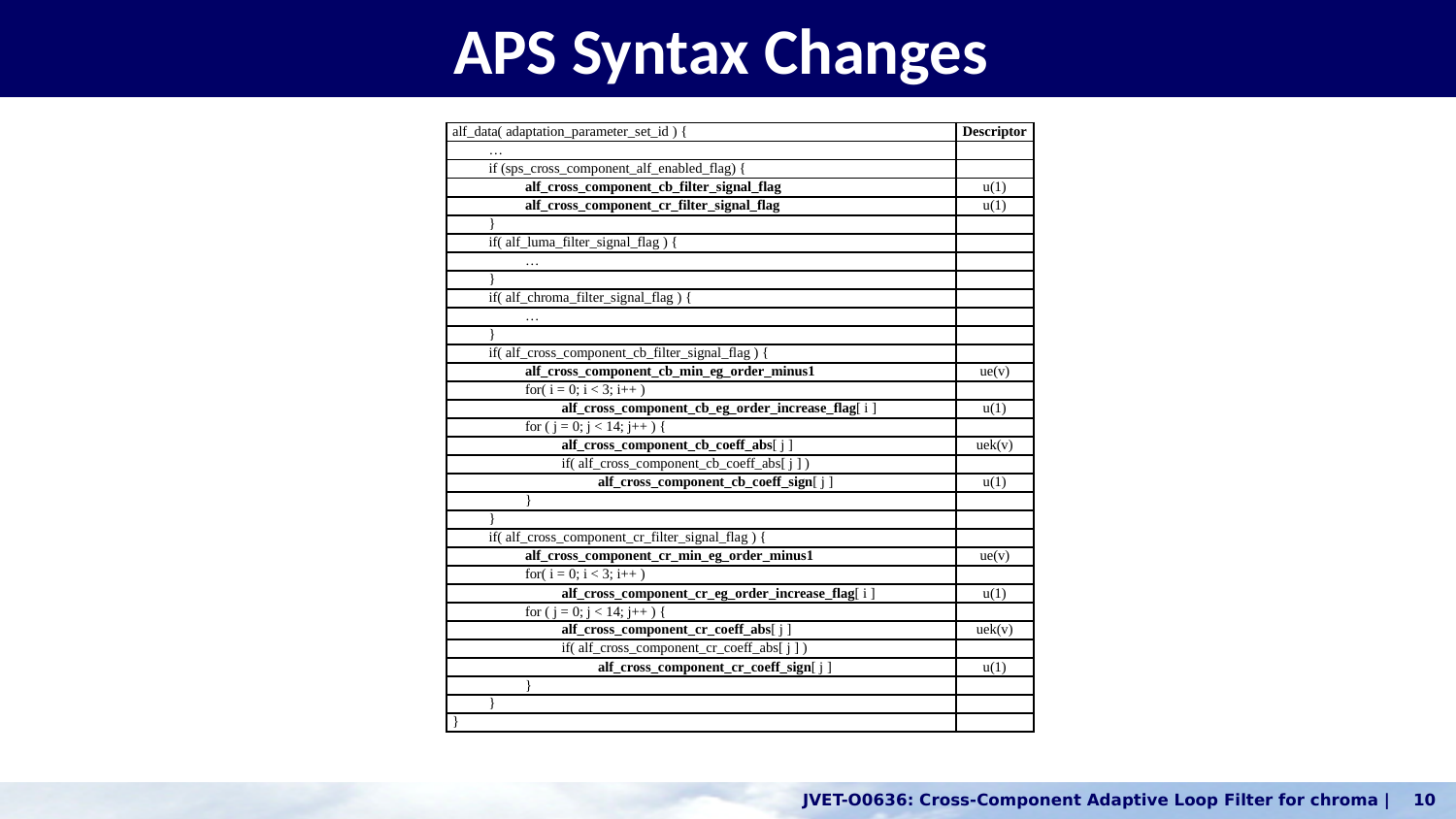

# APS Syntax Changes
| alf\_data( adaptation\_parameter\_set\_id ) { | Descriptor |
| --- | --- |
| … |  |
| if (sps\_cross\_component\_alf\_enabled\_flag) { |  |
| alf\_cross\_component\_cb\_filter\_signal\_flag | u(1) |
| alf\_cross\_component\_cr\_filter\_signal\_flag | u(1) |
| } |  |
| if( alf\_luma\_filter\_signal\_flag ) { |  |
| … |  |
| } |  |
| if( alf\_chroma\_filter\_signal\_flag ) { |  |
| … |  |
| } |  |
| if( alf\_cross\_component\_cb\_filter\_signal\_flag ) { |  |
| alf\_cross\_component\_cb\_min\_eg\_order\_minus1 | ue(v) |
| for( i = 0; i < 3; i++ ) |  |
| alf\_cross\_component\_cb\_eg\_order\_increase\_flag[ i ] | u(1) |
| for ( j = 0; j < 14; j++ ) { |  |
| alf\_cross\_component\_cb\_coeff\_abs[ j ] | uek(v) |
| if( alf\_cross\_component\_cb\_coeff\_abs[ j ] ) |  |
| alf\_cross\_component\_cb\_coeff\_sign[ j ] | u(1) |
| } |  |
| } |  |
| if( alf\_cross\_component\_cr\_filter\_signal\_flag ) { |  |
| alf\_cross\_component\_cr\_min\_eg\_order\_minus1 | ue(v) |
| for( i = 0; i < 3; i++ ) |  |
| alf\_cross\_component\_cr\_eg\_order\_increase\_flag[ i ] | u(1) |
| for ( j = 0; j < 14; j++ ) { |  |
| alf\_cross\_component\_cr\_coeff\_abs[ j ] | uek(v) |
| if( alf\_cross\_component\_cr\_coeff\_abs[ j ] ) |  |
| alf\_cross\_component\_cr\_coeff\_sign[ j ] | u(1) |
| } |  |
| } |  |
| } |  |